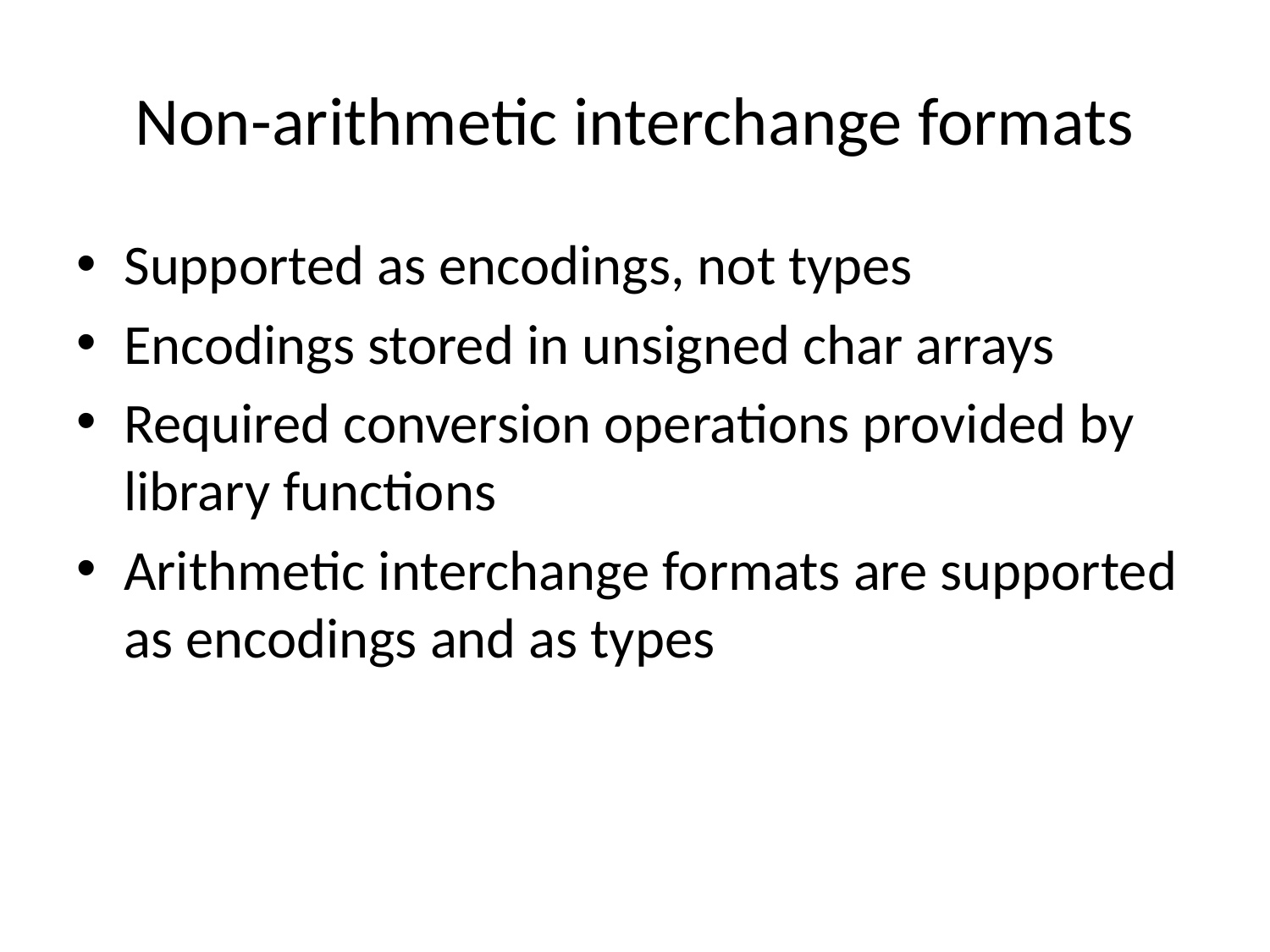

# Non-arithmetic interchange formats
Supported as encodings, not types
Encodings stored in unsigned char arrays
Required conversion operations provided by library functions
Arithmetic interchange formats are supported as encodings and as types